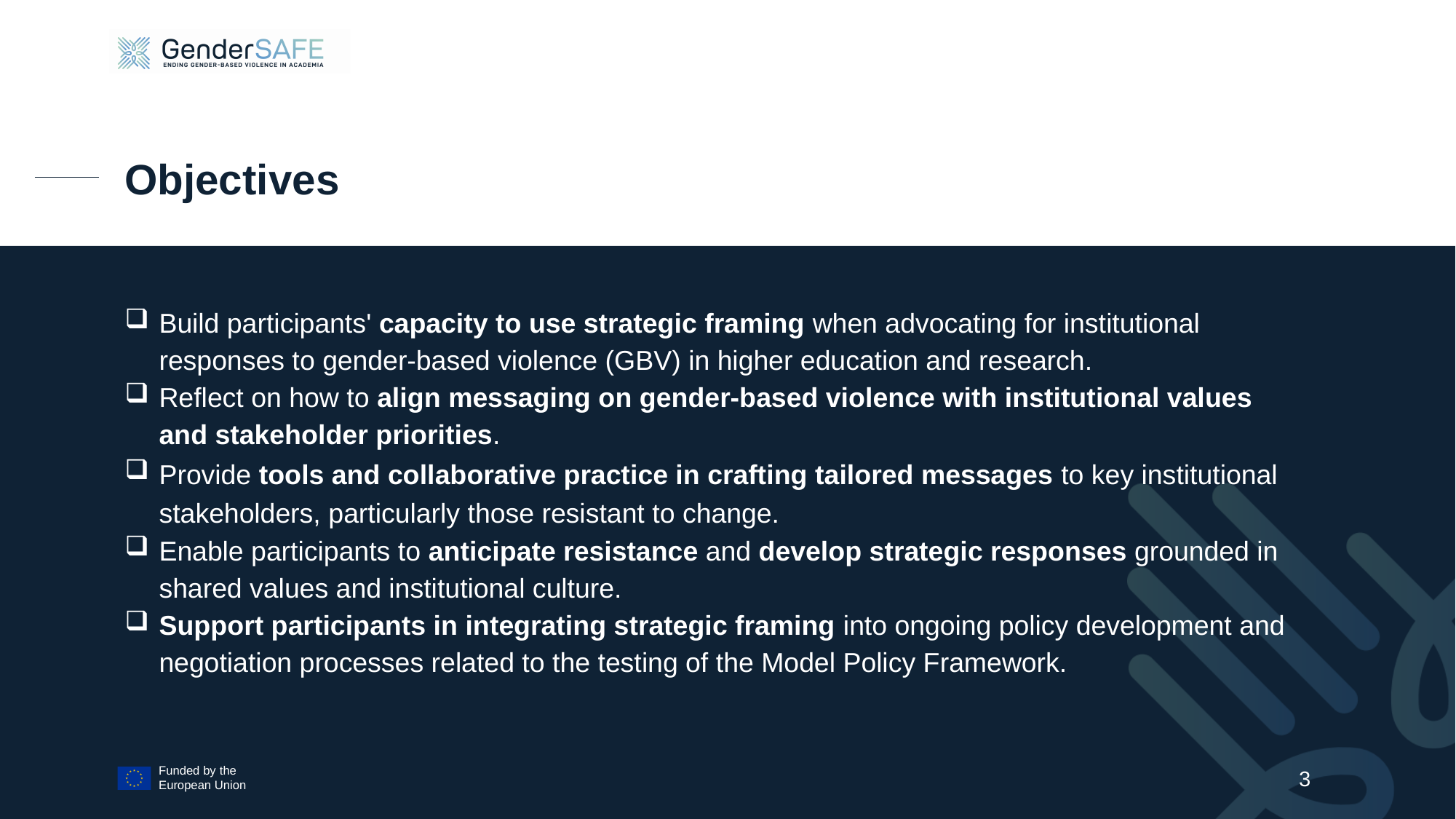

# Objectives
Build participants' capacity to use strategic framing when advocating for institutional responses to gender-based violence (GBV) in higher education and research.
Reflect on how to align messaging on gender-based violence with institutional values and stakeholder priorities.
Provide tools and collaborative practice in crafting tailored messages to key institutional stakeholders, particularly those resistant to change.
Enable participants to anticipate resistance and develop strategic responses grounded in shared values and institutional culture.
Support participants in integrating strategic framing into ongoing policy development and negotiation processes related to the testing of the Model Policy Framework.